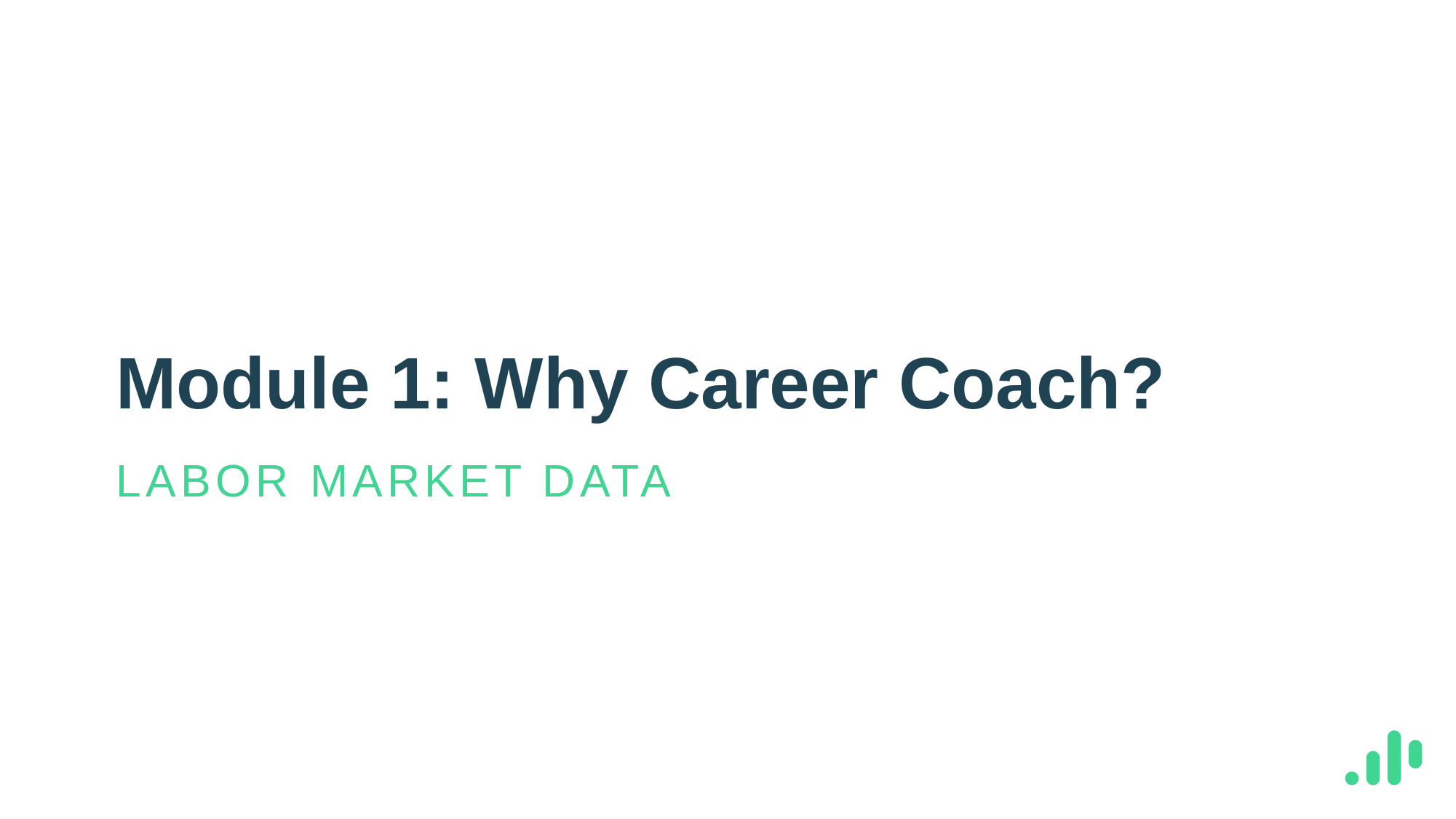

# Module 1: Why Career Coach?
LABOR MARKET DATA